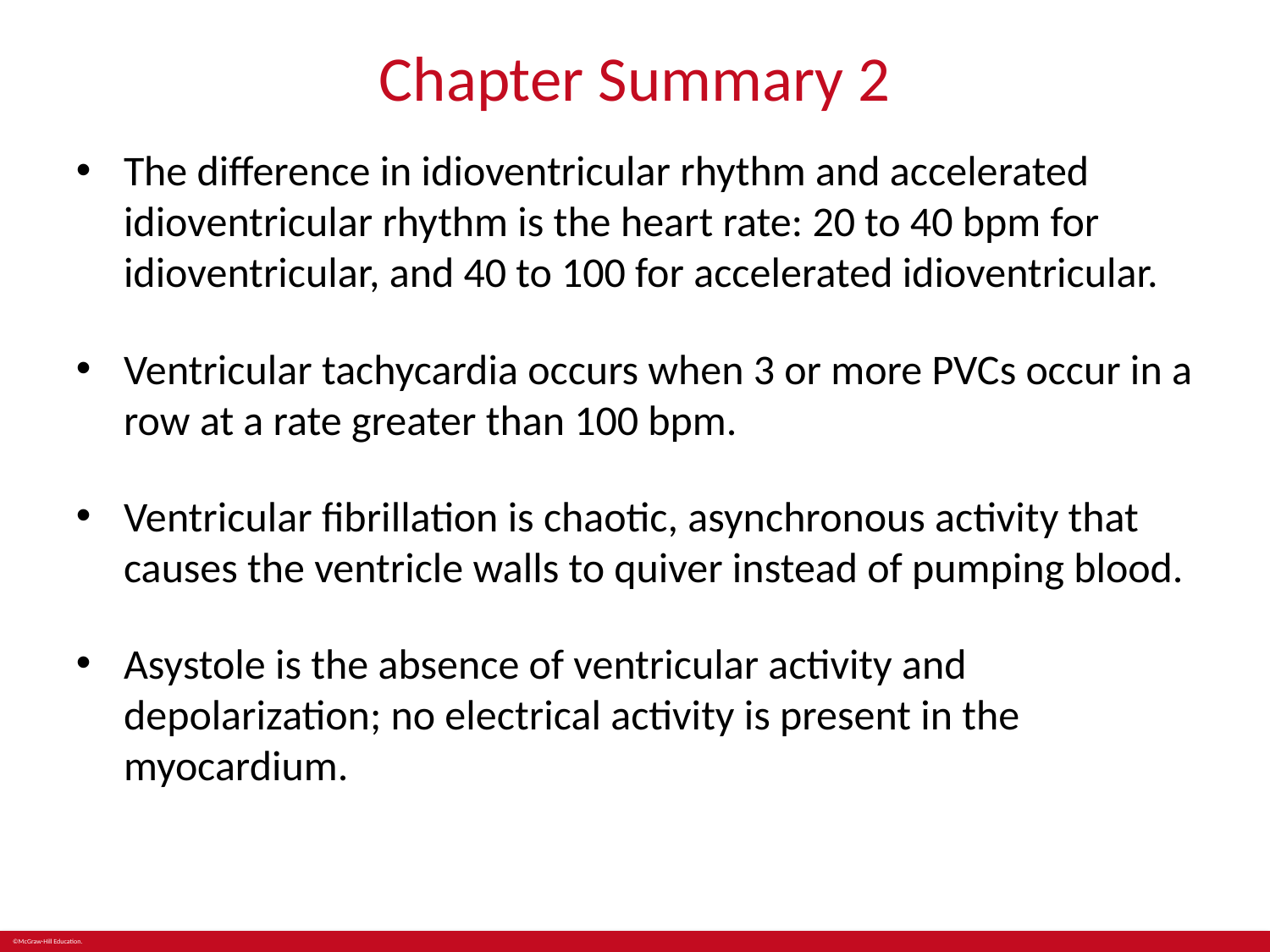

# Chapter Summary 2
The difference in idioventricular rhythm and accelerated idioventricular rhythm is the heart rate: 20 to 40 bpm for idioventricular, and 40 to 100 for accelerated idioventricular.
Ventricular tachycardia occurs when 3 or more PVCs occur in a row at a rate greater than 100 bpm.
Ventricular fibrillation is chaotic, asynchronous activity that causes the ventricle walls to quiver instead of pumping blood.
Asystole is the absence of ventricular activity and depolarization; no electrical activity is present in the myocardium.